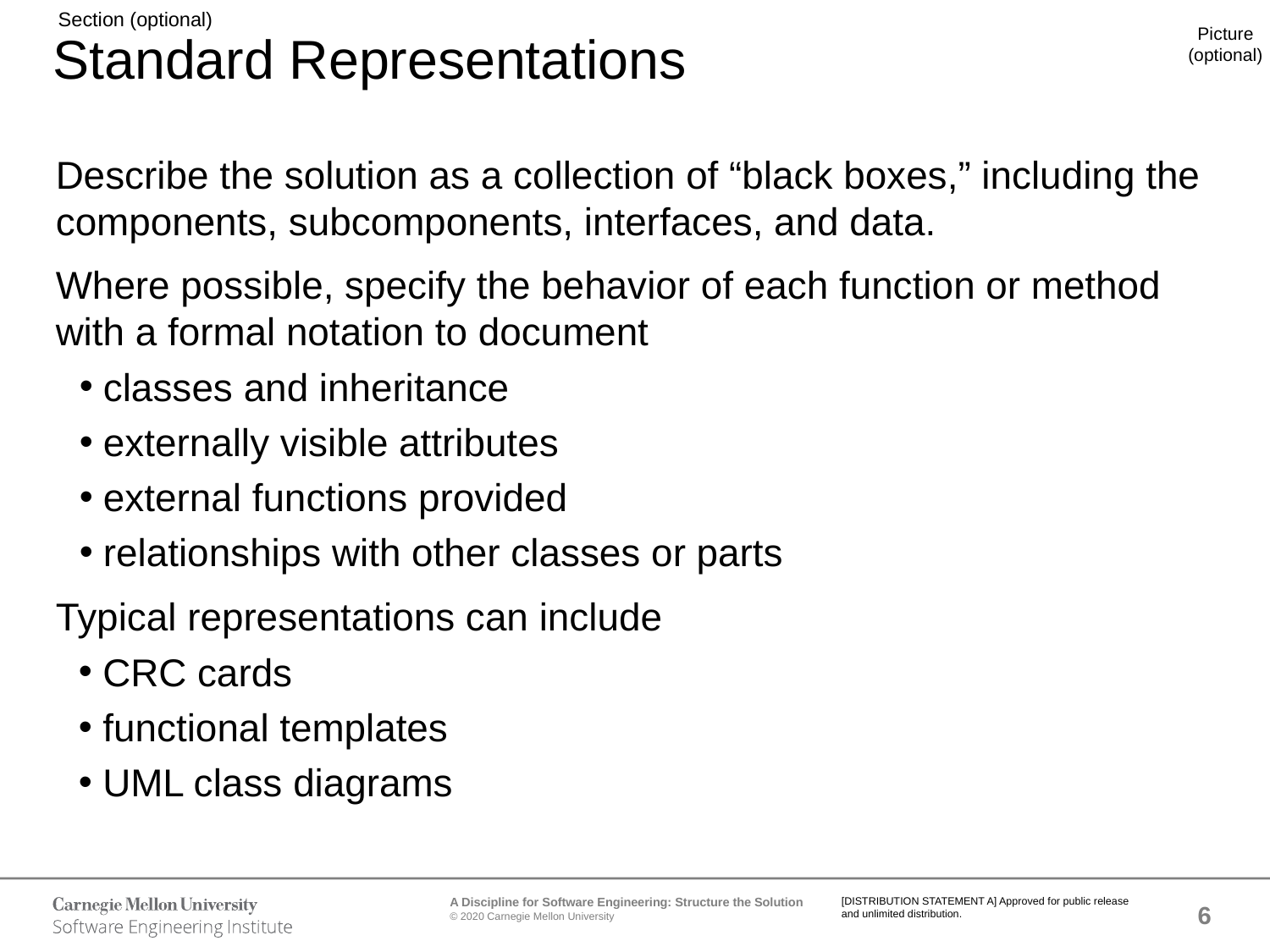

# Standard Representations
Describe the solution as a collection of “black boxes,” including the components, subcomponents, interfaces, and data.
Where possible, specify the behavior of each function or method with a formal notation to document
classes and inheritance
externally visible attributes
external functions provided
relationships with other classes or parts
Typical representations can include
CRC cards
functional templates
UML class diagrams